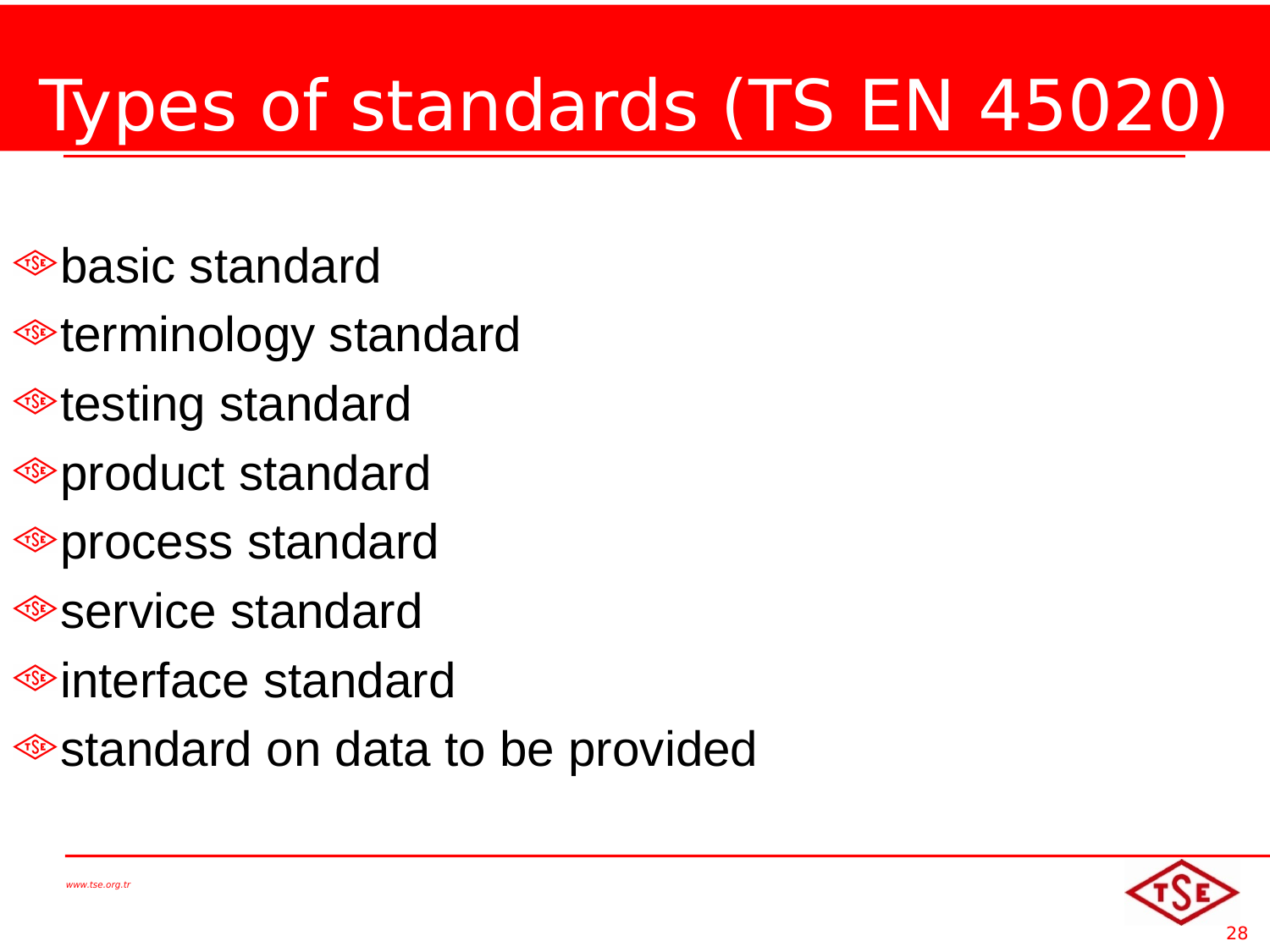

# Types of standards (TS EN 45020)
basic standard
terminology standard
testing standard
product standard
process standard
service standard
interface standard
standard on data to be provided

www.tse.org.tr
28